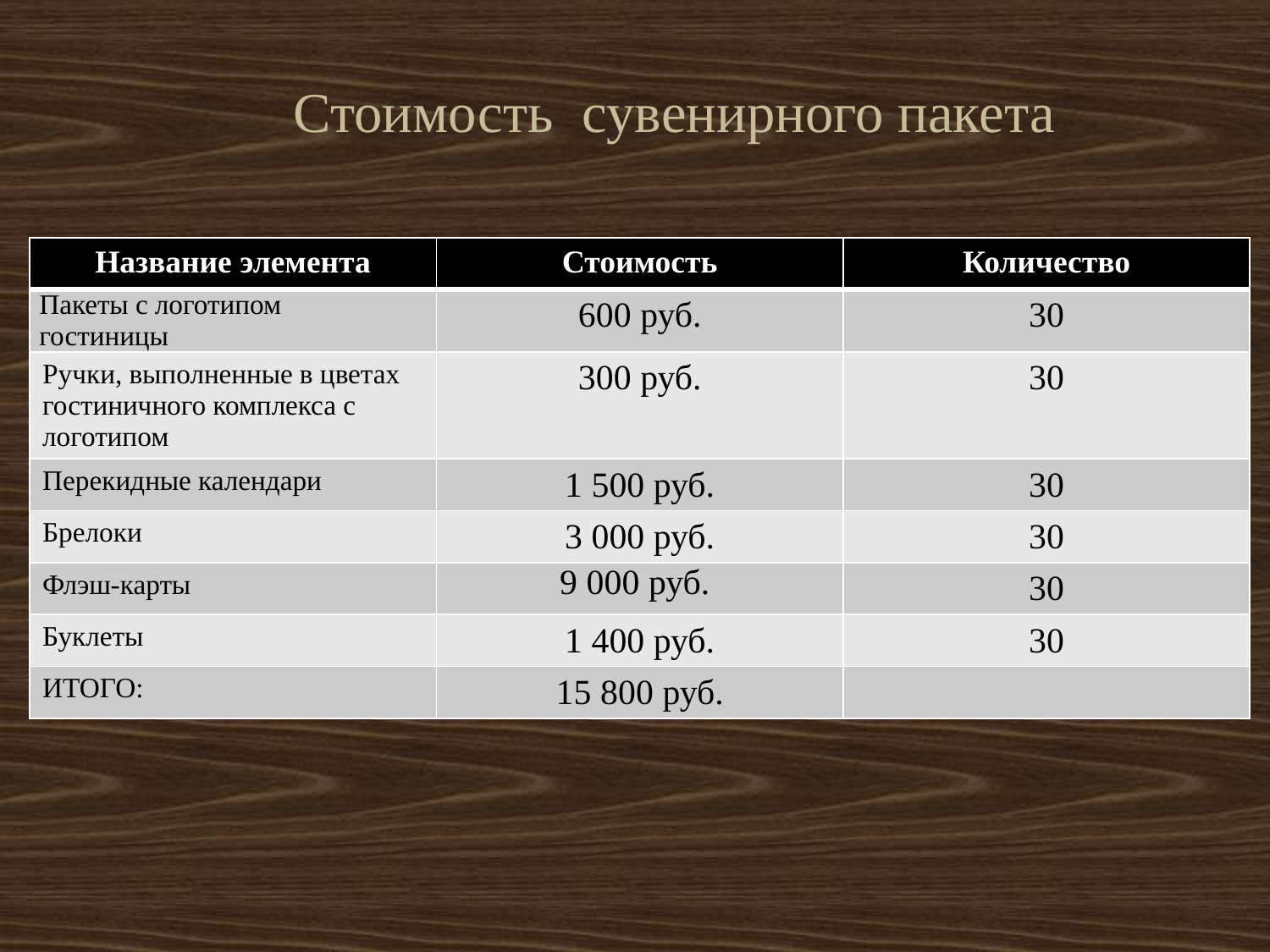

Стоимость  сувенирного пакета
| Название элемента | Стоимость | Количество |
| --- | --- | --- |
| Пакеты с логотипом гостиницы | 600 руб. | 30 |
| Ручки, выполненные в цветах гостиничного комплекса с логотипом | 300 руб. | 30 |
| Перекидные календари | 1 500 руб. | 30 |
| Брелоки | 3 000 руб. | 30 |
| Флэш-карты | 9 000 руб. | 30 |
| Буклеты | 1 400 руб. | 30 |
| ИТОГО: | 15 800 руб. |  |